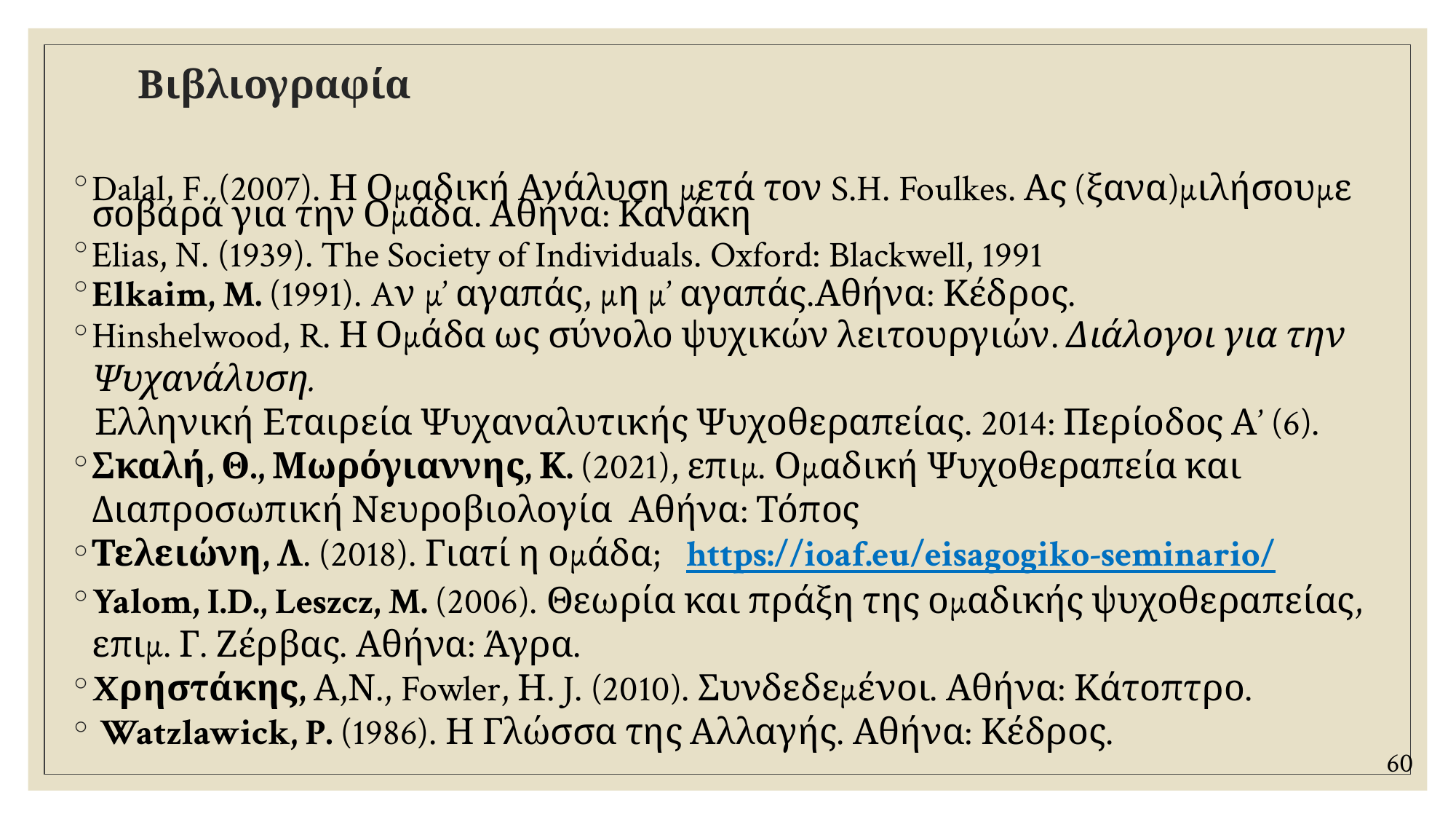

# Βιβλιογραφία

Dalal, F. (2007). Η Ομαδική Ανάλυση μετά τον S.H. Foulkes. Ας (ξανα)μιλήσουμε σοβαρά για την Ομάδα. Αθήνα: Κανάκη
Elias, N. (1939). The Society of Individuals. Oxford: Blackwell, 1991
Elkaim, M. (1991). Aν μ’ αγαπάς, μη μ’ αγαπάς.Αθήνα: Κέδρος.
Hinshelwood, R. Η Ομάδα ως σύνολο ψυχικών λειτουργιών. Διάλογοι για την Ψυχανάλυση.
   Ελληνική Εταιρεία Ψυχαναλυτικής Ψυχοθεραπείας. 2014: Περίοδος Α’ (6).
Σκαλή, Θ., Μωρόγιαννης, Κ. (2021), επιμ. Ομαδική Ψυχοθεραπεία και Διαπροσωπική Νευροβιολογία  Αθήνα: Τόπος
Τελειώνη, Λ. (2018). Γιατί η ομάδα;   https://ioaf.eu/eisagogiko-seminario/
Yalom, I.D., Leszcz, M. (2006). Θεωρία και πράξη της ομαδικής ψυχοθεραπείας, επιμ. Γ. Ζέρβας. Αθήνα: Άγρα.
Xρηστάκης, Α,Ν., Fowler, Η. J. (2010). Συνδεδεμένοι. Αθήνα: Κάτοπτρο.
 Watzlawick, P. (1986). Η Γλώσσα της Αλλαγής. Αθήνα: Κέδρος.

60